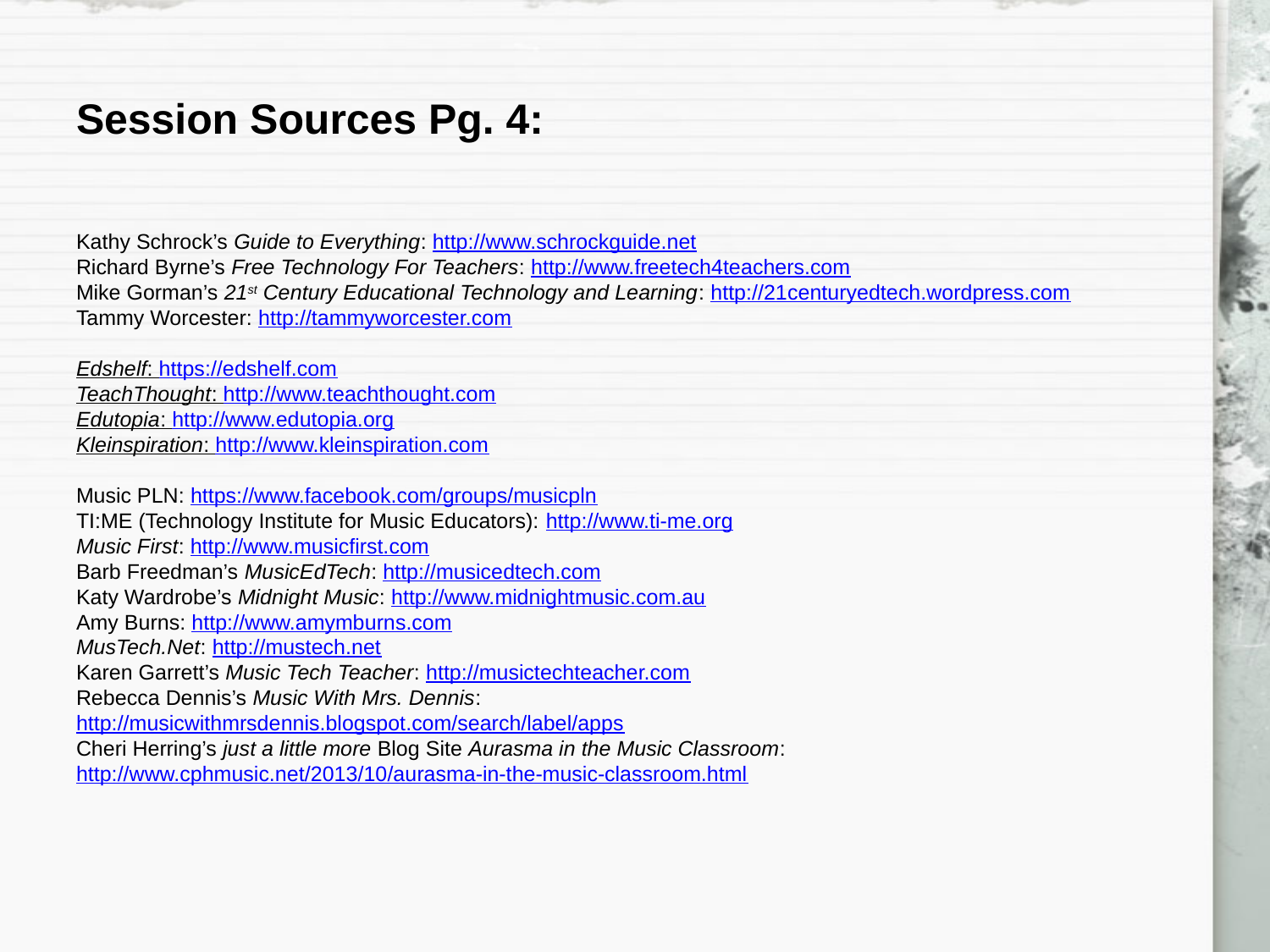

# Session Sources Pg. 4:
Kathy Schrock’s Guide to Everything: http://www.schrockguide.net
Richard Byrne’s Free Technology For Teachers: http://www.freetech4teachers.com
Mike Gorman’s 21st Century Educational Technology and Learning: http://21centuryedtech.wordpress.com
Tammy Worcester: http://tammyworcester.com

Edshelf: https://edshelf.com
TeachThought: http://www.teachthought.com
Edutopia: http://www.edutopia.org
Kleinspiration: http://www.kleinspiration.com

Music PLN: https://www.facebook.com/groups/musicpln
TI:ME (Technology Institute for Music Educators): http://www.ti-me.org
Music First: http://www.musicfirst.com
Barb Freedman’s MusicEdTech: http://musicedtech.com
Katy Wardrobe’s Midnight Music: http://www.midnightmusic.com.au
Amy Burns: http://www.amymburns.com
MusTech.Net: http://mustech.net
Karen Garrett’s Music Tech Teacher: http://musictechteacher.com
Rebecca Dennis’s Music With Mrs. Dennis:
http://musicwithmrsdennis.blogspot.com/search/label/apps
Cheri Herring’s just a little more Blog Site Aurasma in the Music Classroom:
http://www.cphmusic.net/2013/10/aurasma-in-the-music-classroom.html